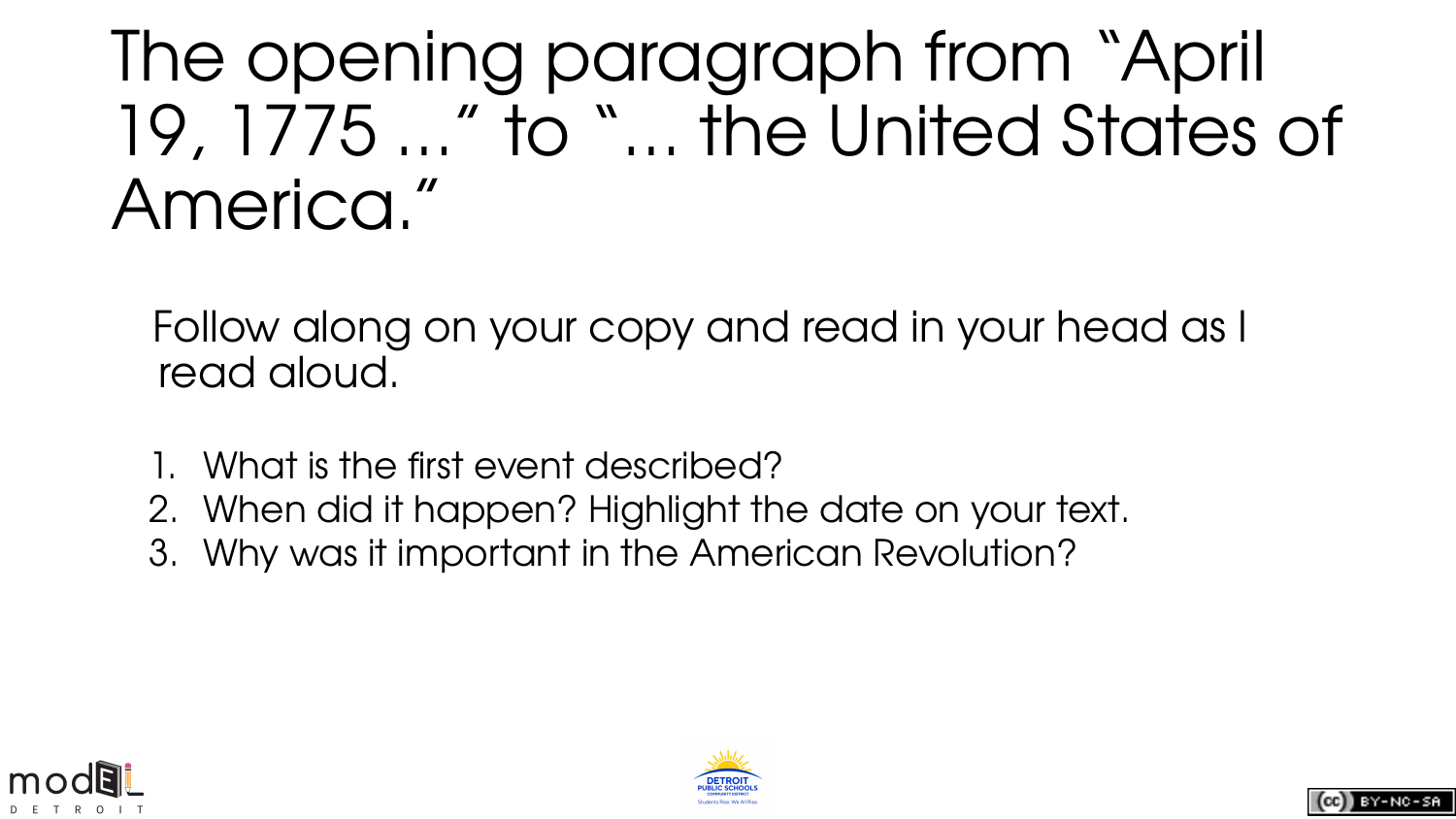

# The opening paragraph from “April 19, 1775 …” to “… the United States of America.”
Follow along on your copy and read in your head as I read aloud.

What is the first event described?
When did it happen? Highlight the date on your text.
Why was it important in the American Revolution?